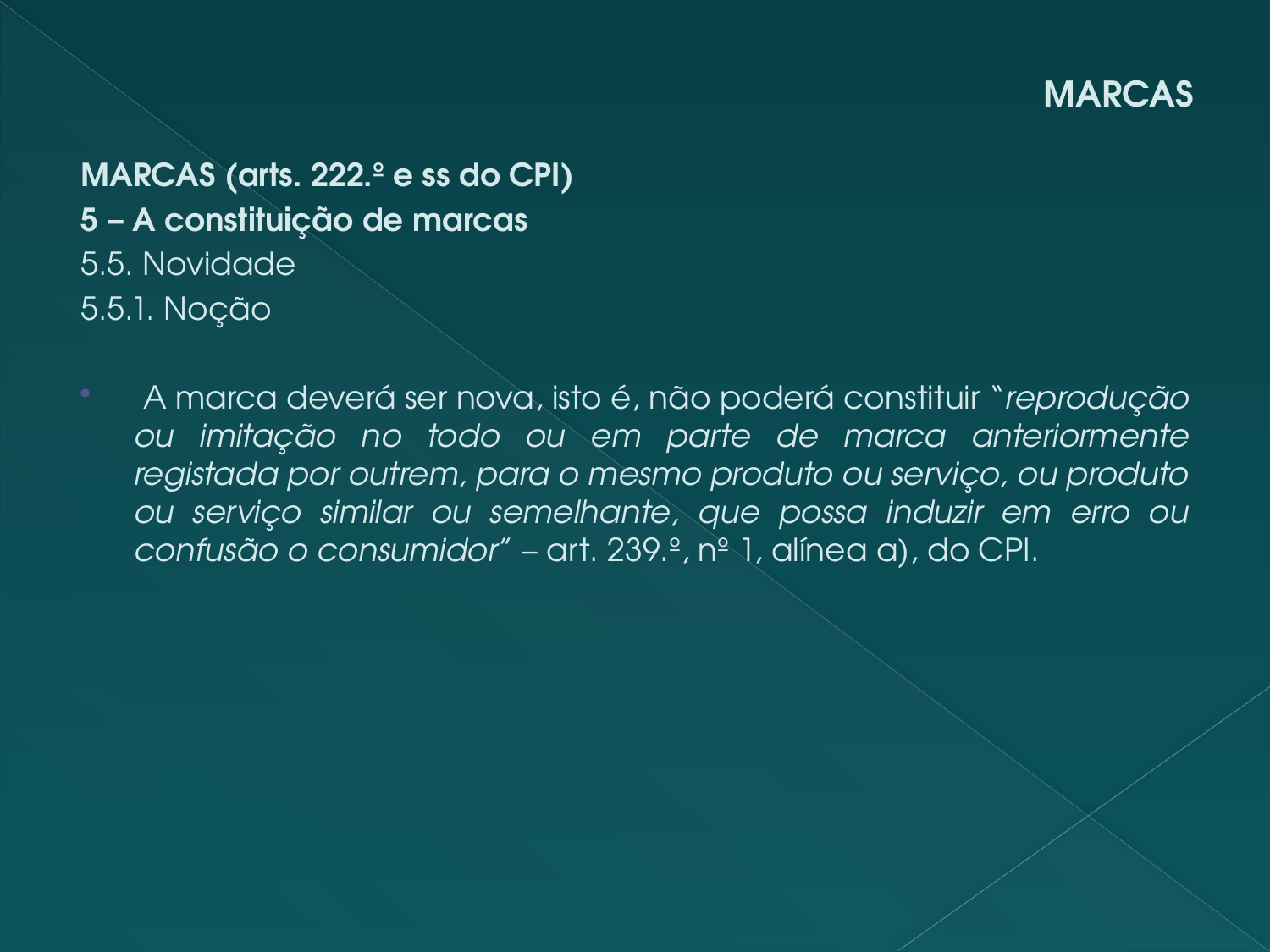

# MARCAS
MARCAS (arts. 222.º e ss do CPI)
5 – A constituição de marcas
5.5. Novidade
5.5.1. Noção

 A marca deverá ser nova, isto é, não poderá constituir “reprodução ou imitação no todo ou em parte de marca anteriormente registada por outrem, para o mesmo produto ou serviço, ou produto ou serviço similar ou semelhante, que possa induzir em erro ou confusão o consumidor” – art. 239.º, nº 1, alínea a), do CPI.